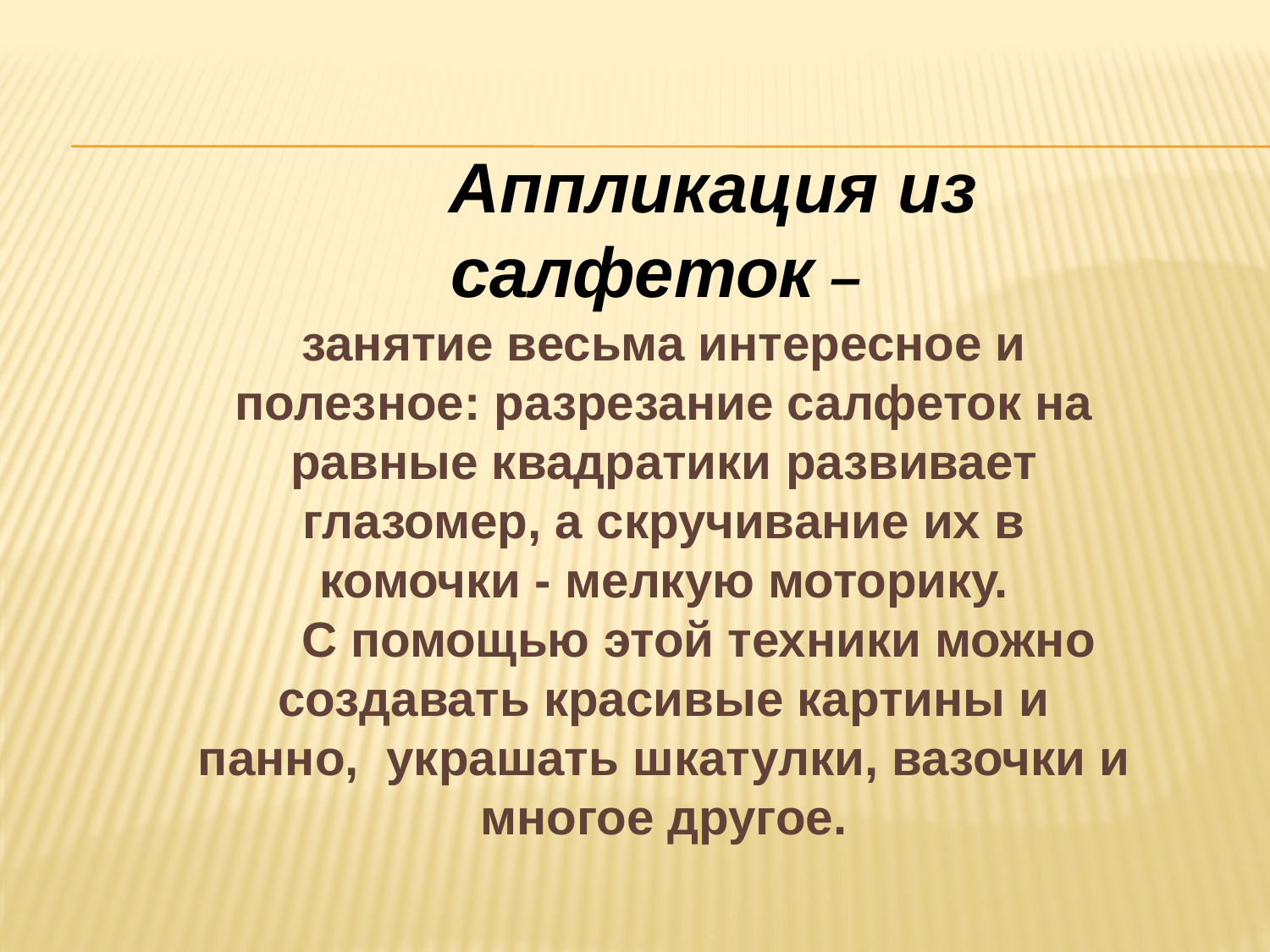

Аппликация из салфеток –
занятие весьма интересное и полезное: разрезание салфеток на равные квадратики развивает глазомер, а скручивание их в комочки - мелкую моторику.
     С помощью этой техники можно создавать красивые картины и панно,  украшать шкатулки, вазочки и многое другое.